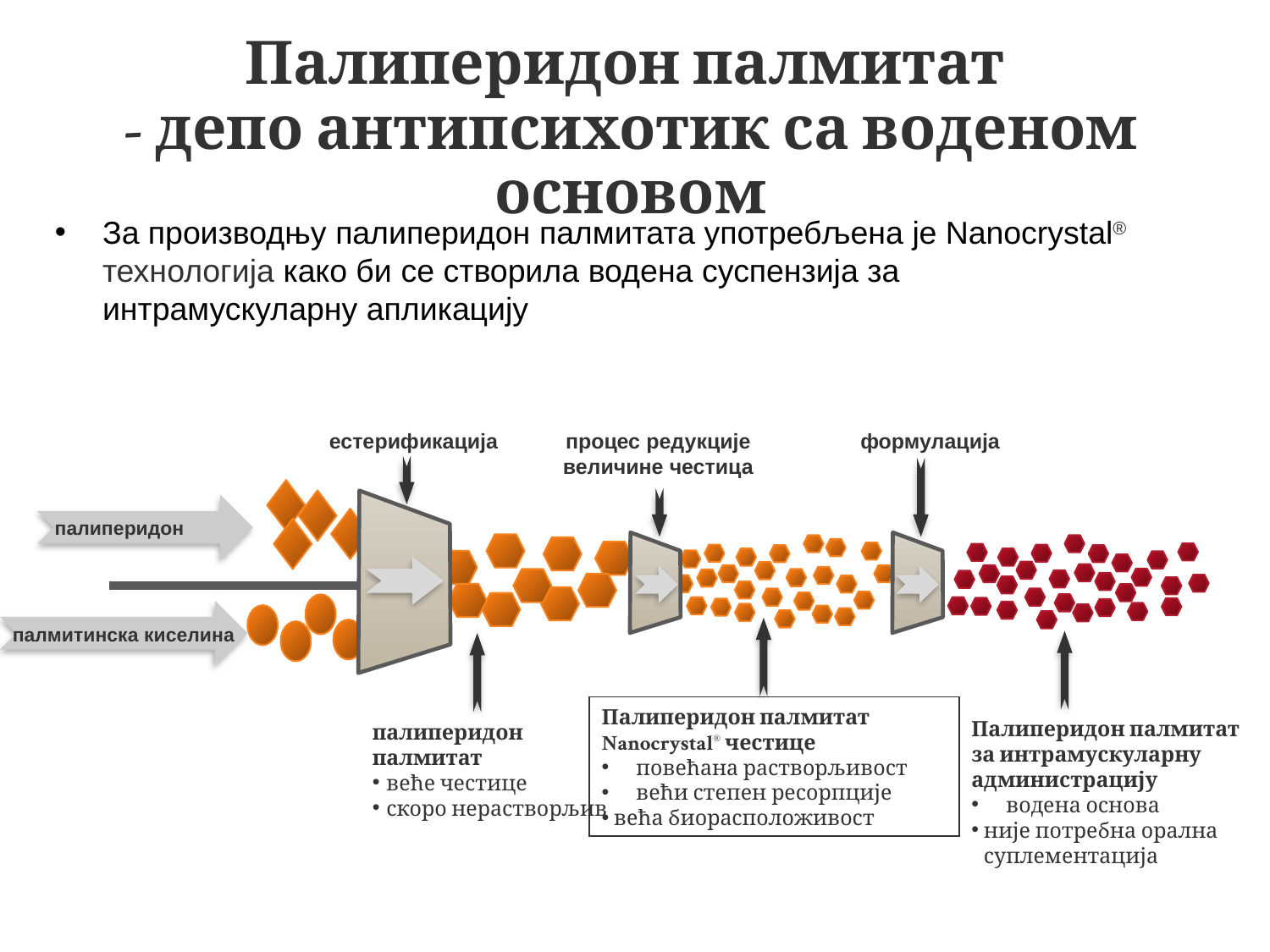

Палиперидон палмитат
- депо антипсихотик са воденом основом
За производњу палиперидон палмитата употребљена је Nanocrystal® технологија како би се створила водена суспензија за интрамускуларну апликацију
естерификација
процес редукције величине честица
формулација

палиперидон

палмитинска киселина

Палиперидон палмитат Nanocrystal® честице
 повећана растворљивост
 већи степен ресорпције
већа биорасположивост
Палиперидон палмитат
за интрамускуларну администрацију
 водена основа
није потребна орална суплементација

палиперидон палмитат
веће честице
скоро нерастворљив